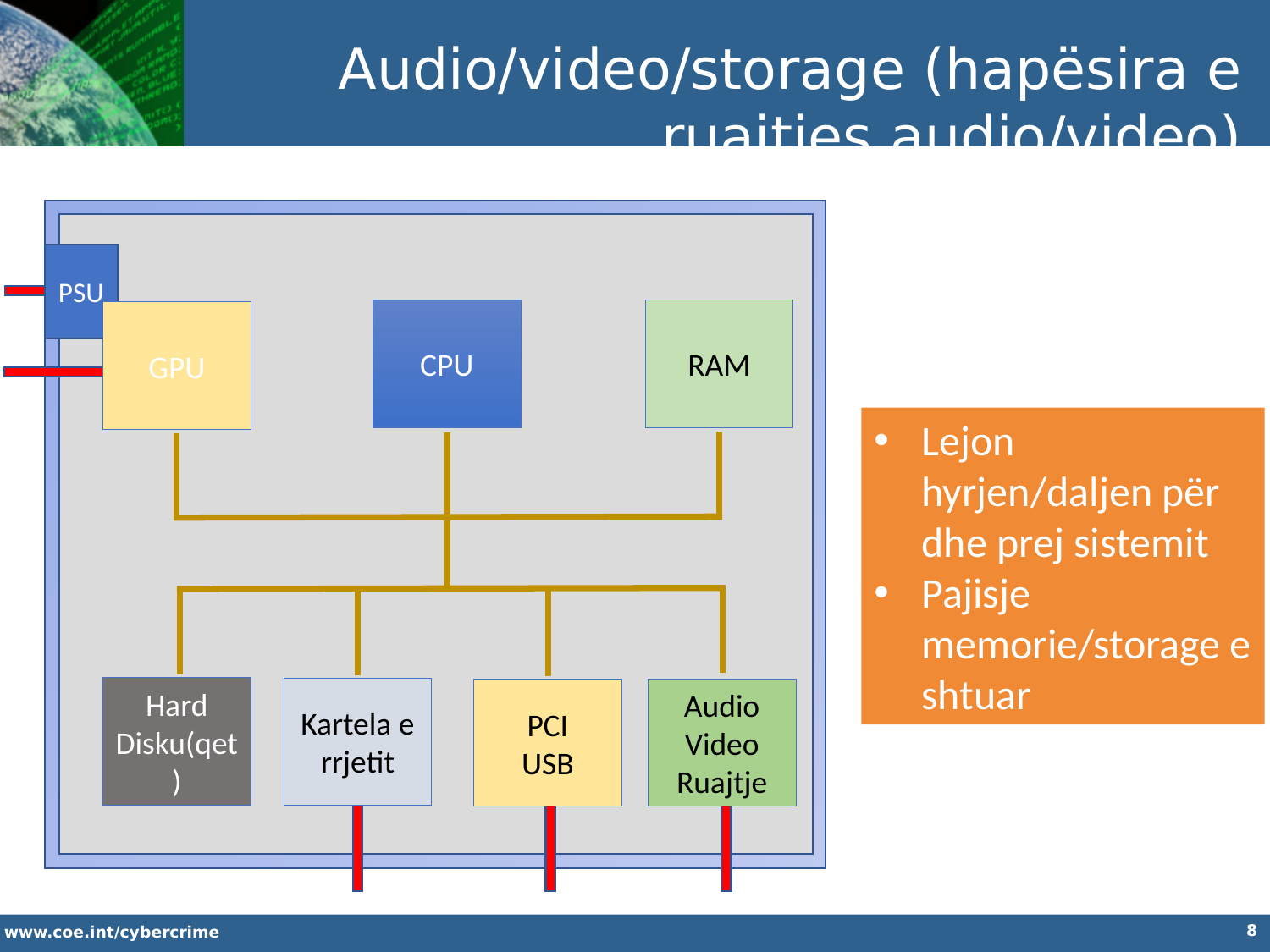

Audio/video/storage (hapësira e ruajtjes audio/video)

PSU

CPU
RAM
GPU

Lejon hyrjen/daljen për dhe prej sistemit
Pajisje memorie/storage e shtuar

Hard Disku(qet)
Kartela e rrjetit
PCI
USB
Audio
Video
Ruajtje